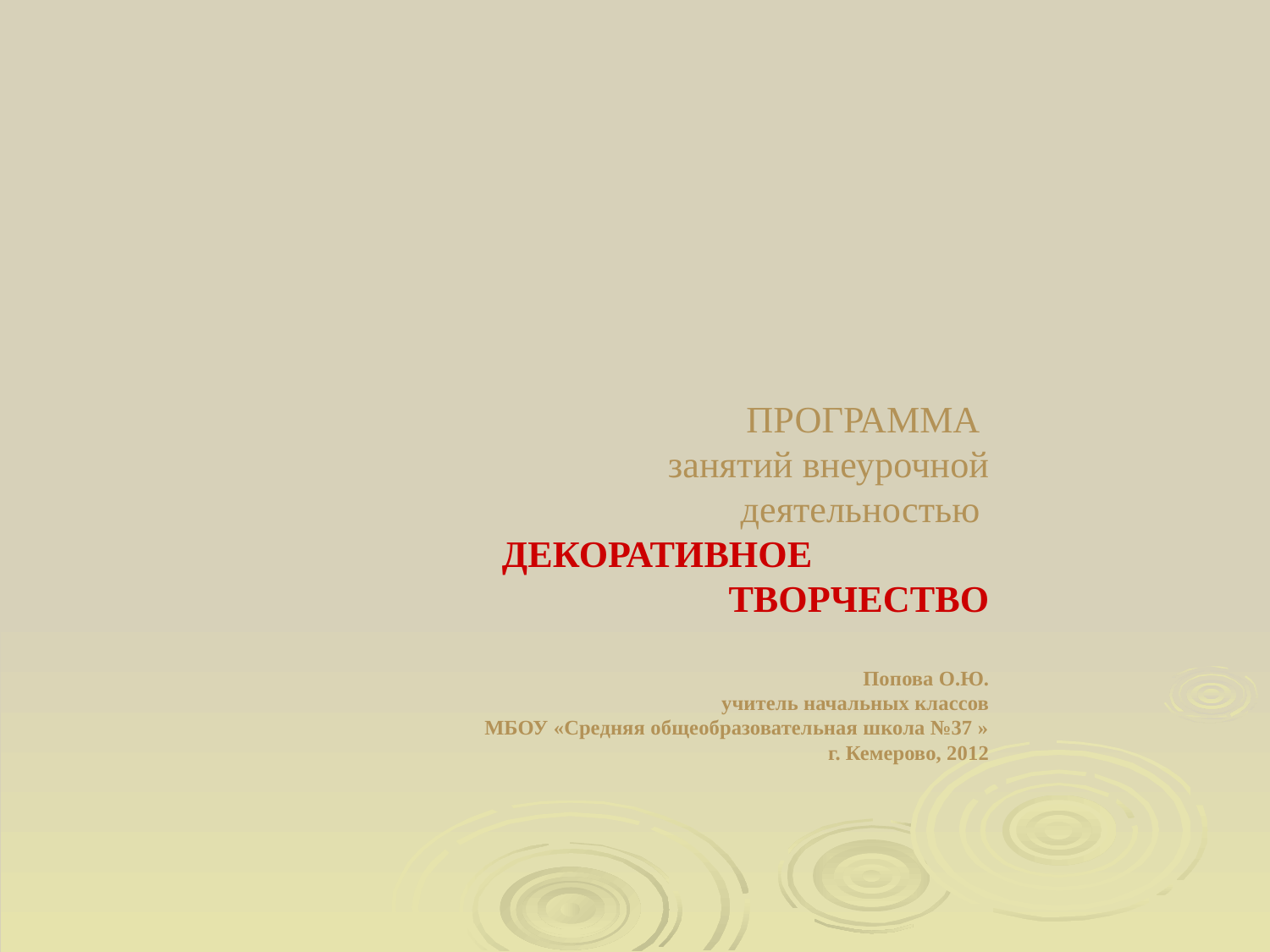

# ПРОГРАММА занятий внеурочной деятельностью ДЕКОРАТИВНОЕ ТВОРЧЕСТВО Попова О.Ю. учитель начальных классов МБОУ «Средняя общеобразовательная школа №37 » г. Кемерово, 2012